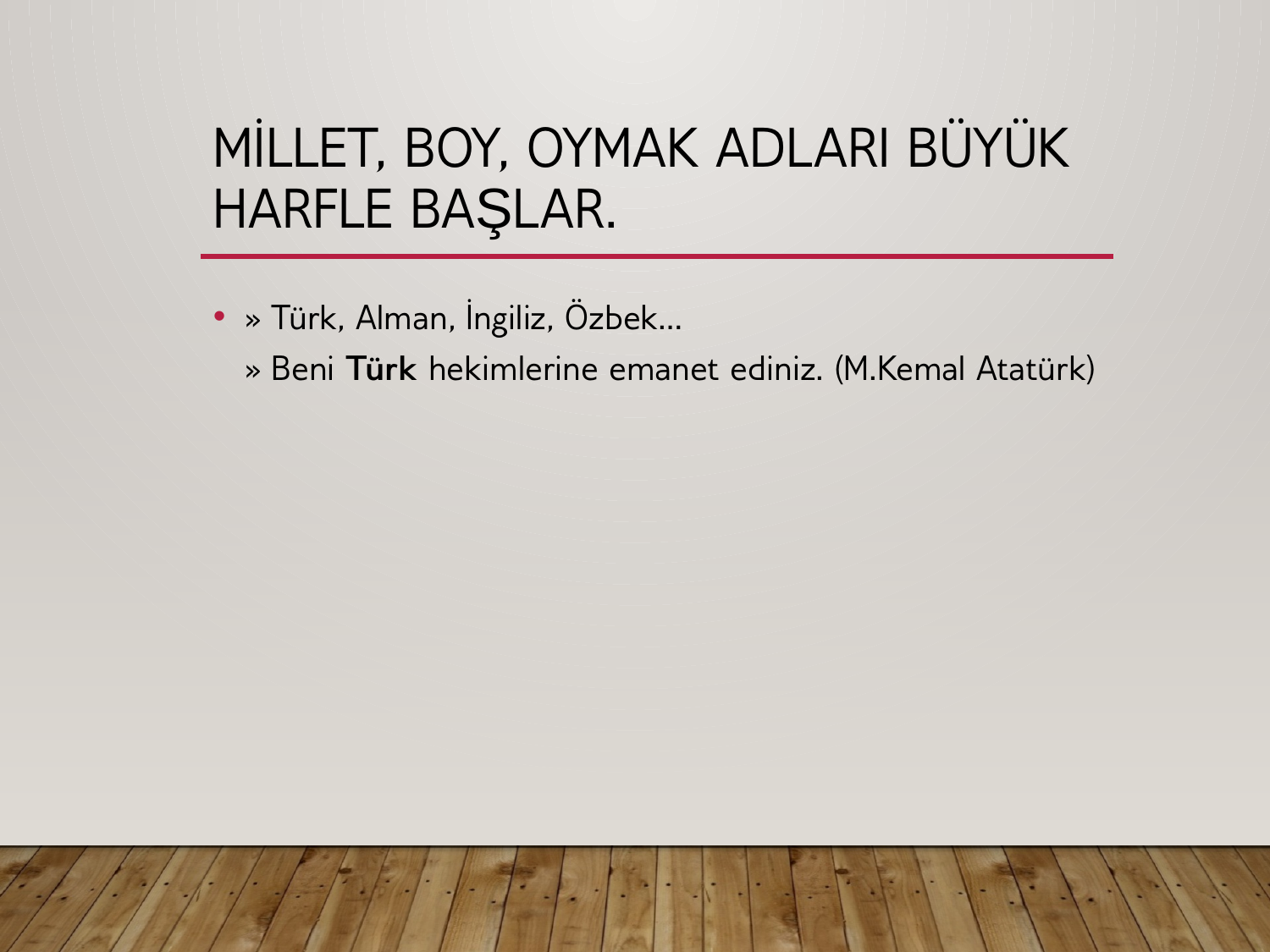

# Millet, boy, oymak adları büyük harfle başlar.
» Türk, Alman, İngiliz, Özbek…
» Beni Türk hekimlerine emanet ediniz. (M.Kemal Atatürk)